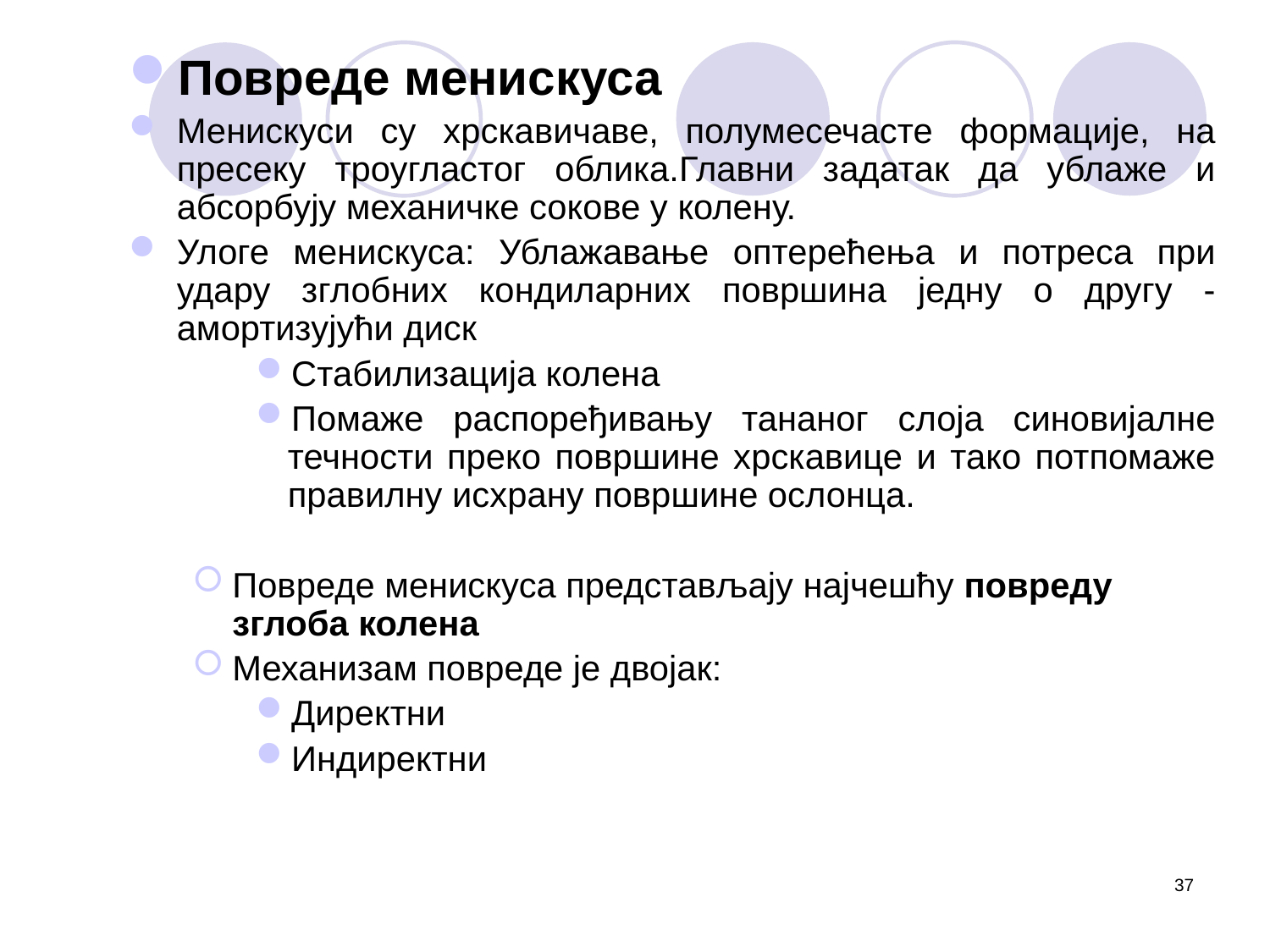

Повреде менискуса
Менискуси су хрскавичаве, полумесечасте формације, на пресеку троугластог облика.Главни задатак да ублаже и абсорбују механичке сокове у колену.
Улоге менискуса: Ублажавање оптерећења и потреса при удару зглобних кондиларних површина једну о другу - амортизујући диск
Стабилизација колена
Помаже распоређивању тананог слоја синовијалне течности преко површине хрскавице и тако потпомаже правилну исхрану површине ослонца.

Повреде менискуса представљају најчешћу повреду зглоба колена
Механизам повреде је двојак:
Директни
Индиректни
37